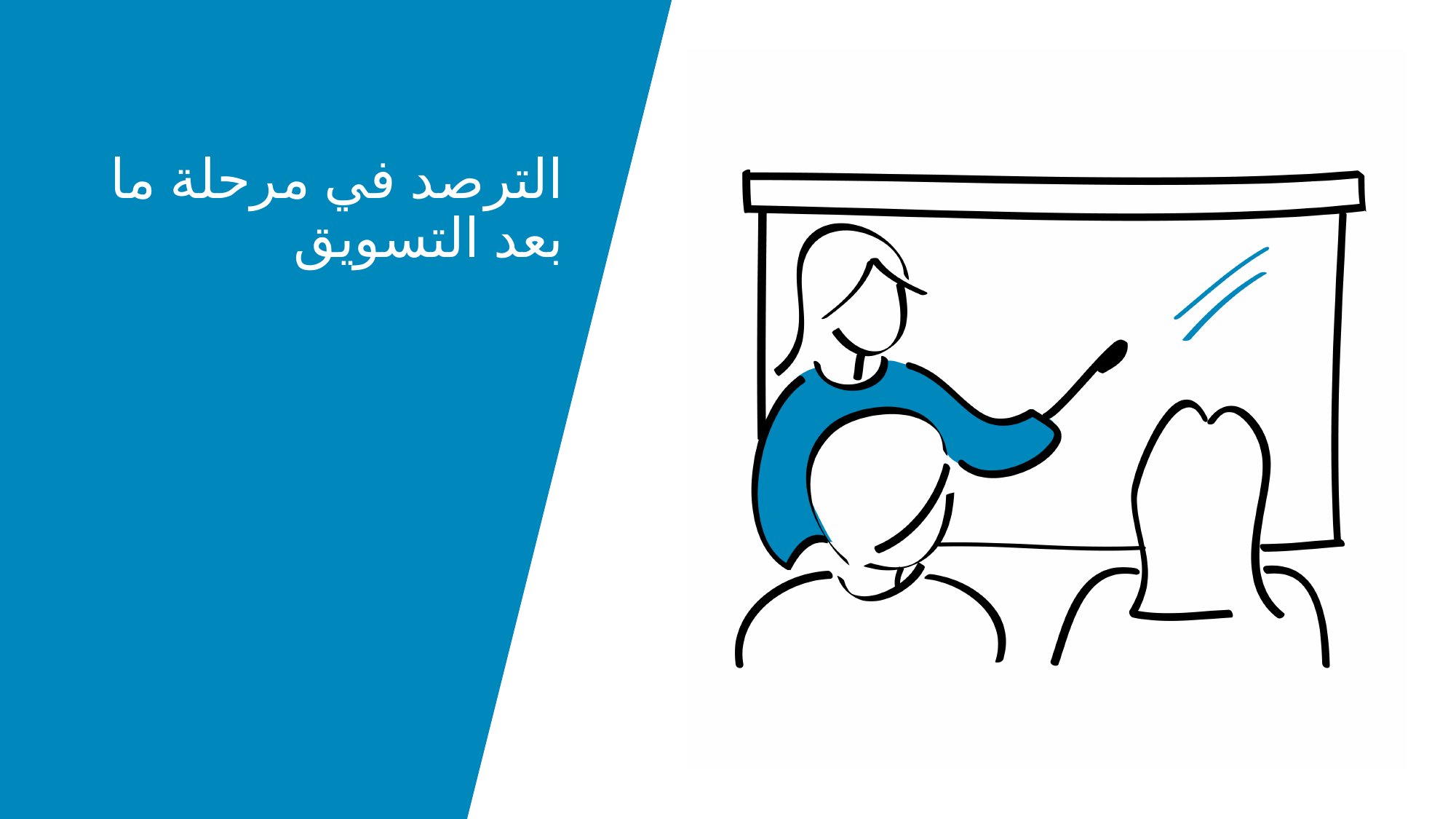

# الترصد في مرحلة ما بعد التسويق